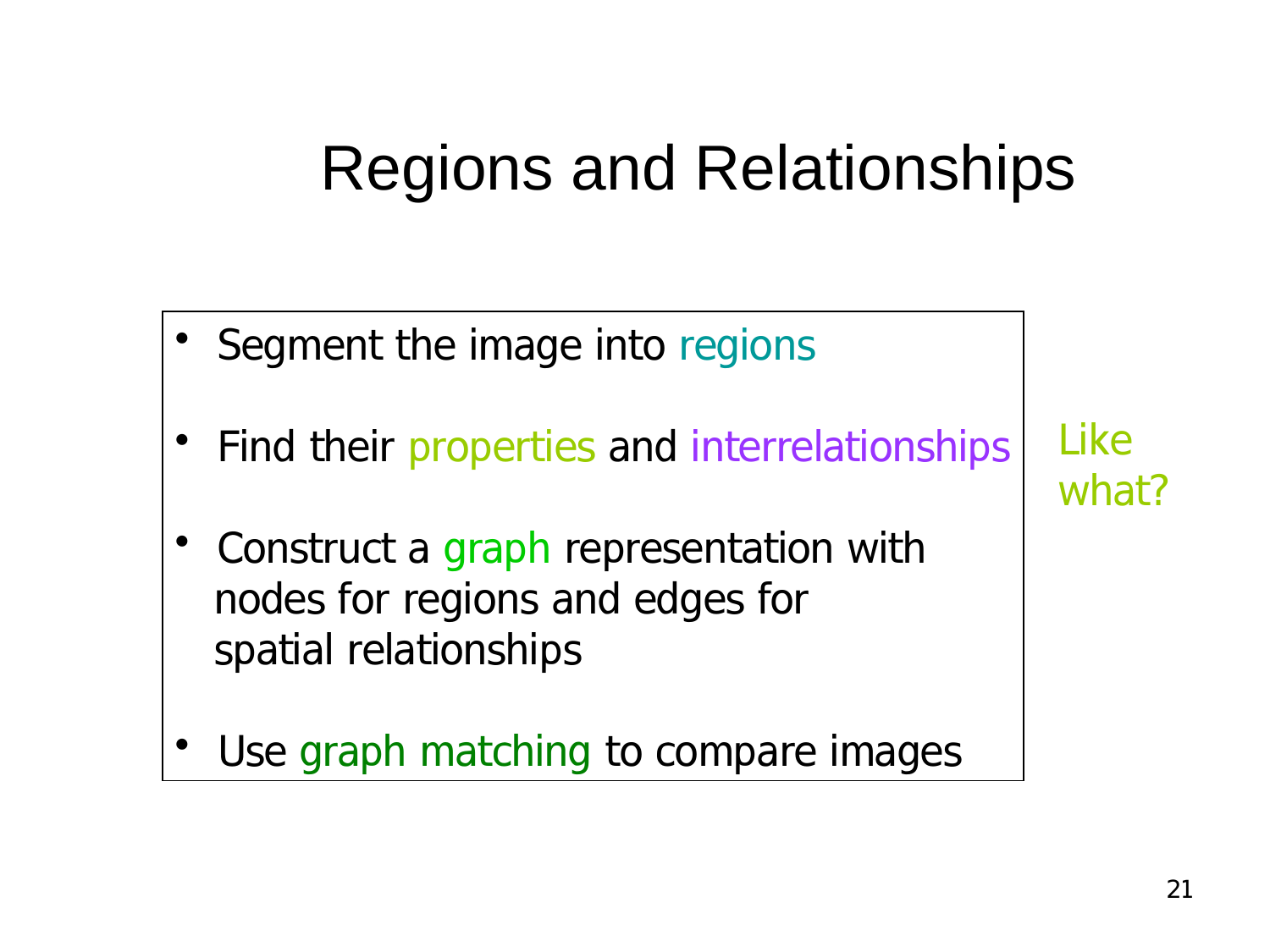

# Regions and Relationships
 Segment the image into regions

 Find their properties and interrelationships

 Construct a graph representation with
   nodes for regions and edges for
   spatial relationships

 Use graph matching to compare images

Like
what?

21